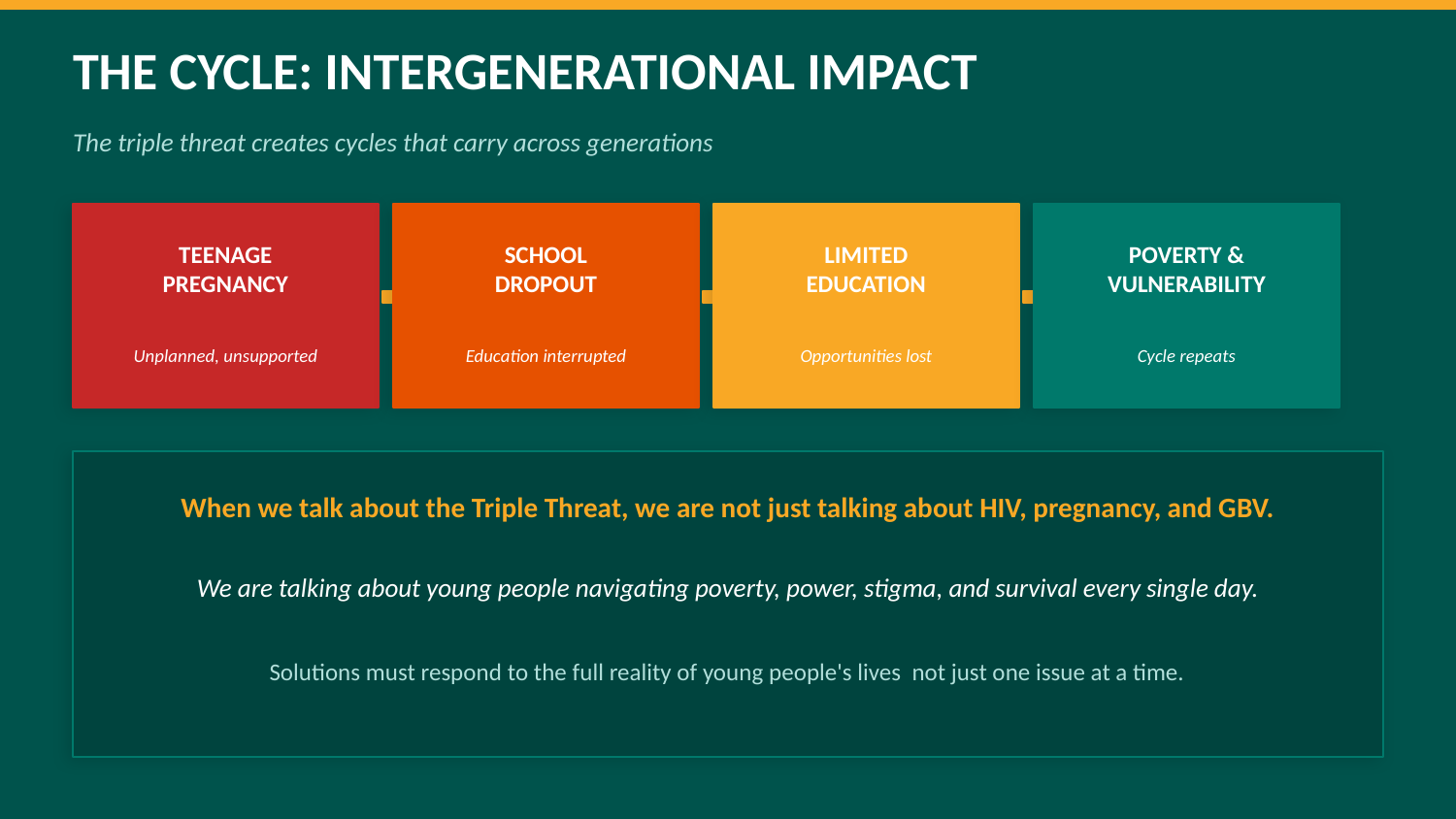

THE CYCLE: INTERGENERATIONAL IMPACT
The triple threat creates cycles that carry across generations

TEENAGE
PREGNANCY
SCHOOL
DROPOUT
LIMITED
EDUCATION
POVERTY &
VULNERABILITY

Unplanned, unsupported
Education interrupted
Opportunities lost
Cycle repeats

When we talk about the Triple Threat, we are not just talking about HIV, pregnancy, and GBV.
We are talking about young people navigating poverty, power, stigma, and survival every single day.
Solutions must respond to the full reality of young people's lives  not just one issue at a time.